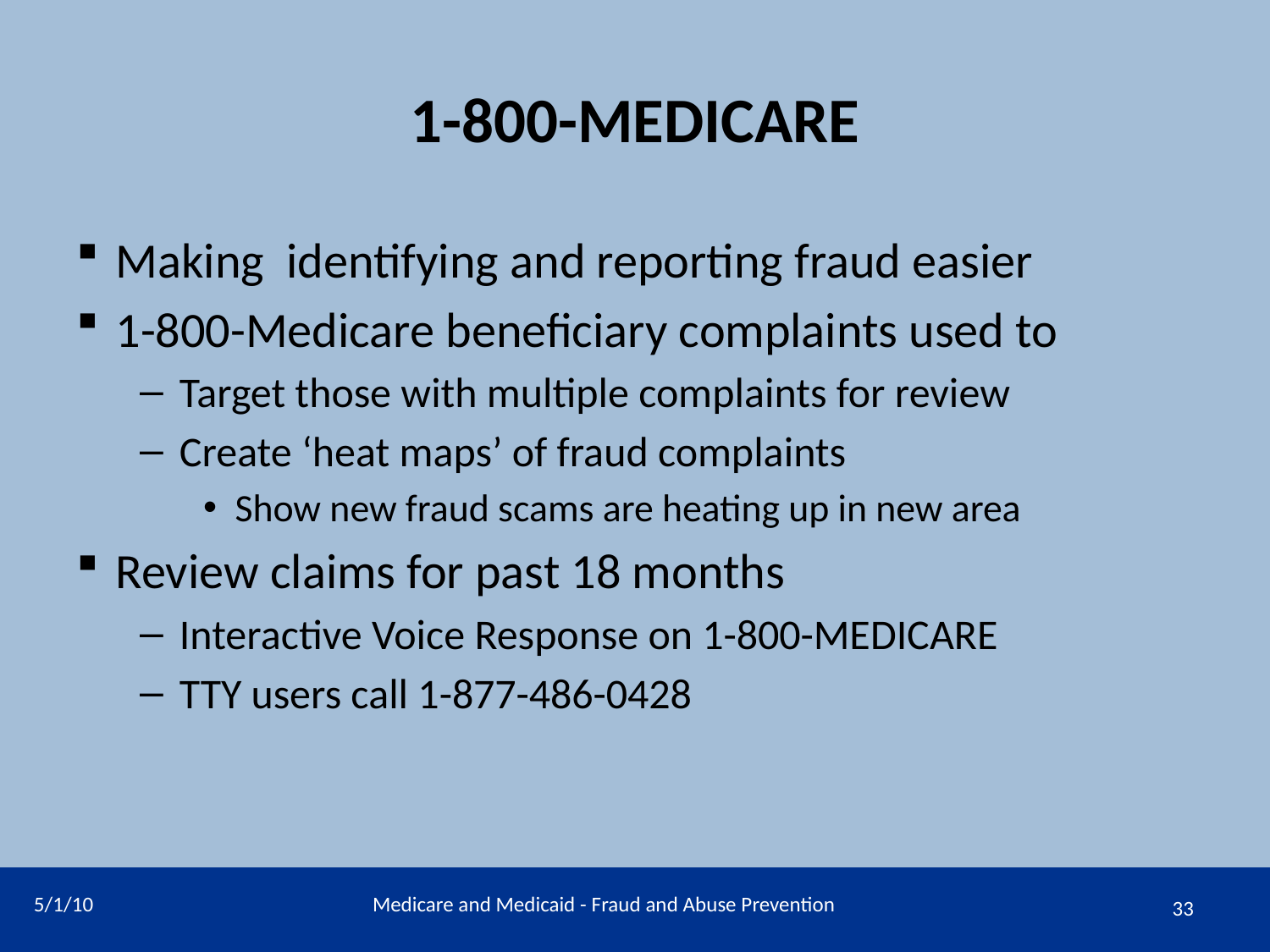

# 1-800-MEDICARE
Making  identifying and reporting fraud easier
1-800-Medicare beneficiary complaints used to
Target those with multiple complaints for review
Create ‘heat maps’ of fraud complaints
Show new fraud scams are heating up in new area
Review claims for past 18 months
Interactive Voice Response on 1-800-MEDICARE
TTY users call 1-877-486-0428

5/1/10
Medicare and Medicaid - Fraud and Abuse Prevention
33